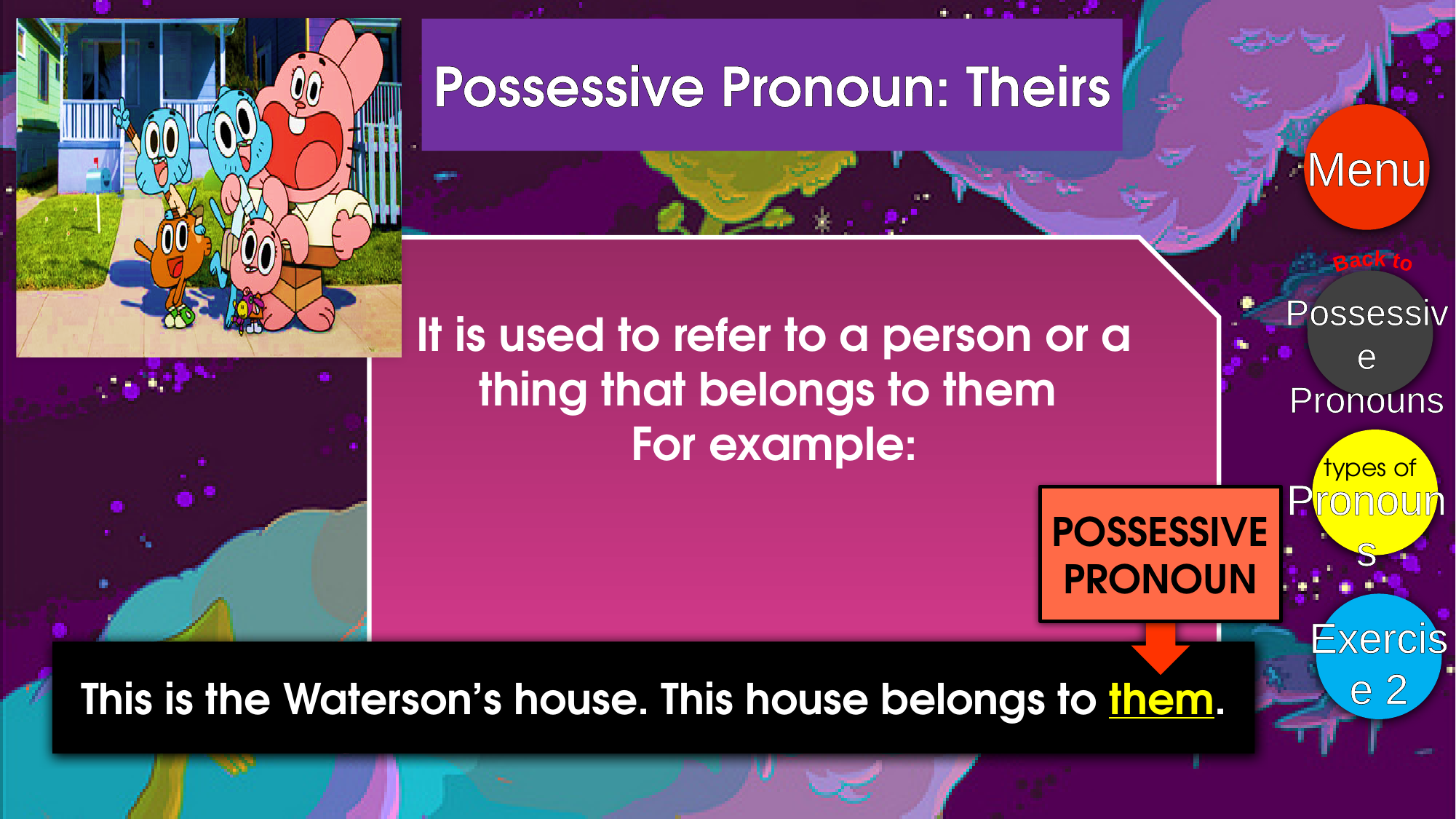

Possessive Pronoun: Theirs

Menu

It is used to refer to a person or a thing that belongs to them
For example:

Back to

Possessive Pronouns

types of
Pronouns
POSSESSIVE PRONOUN

Exercise 2
This is the Waterson’s house. This house belongs to them.